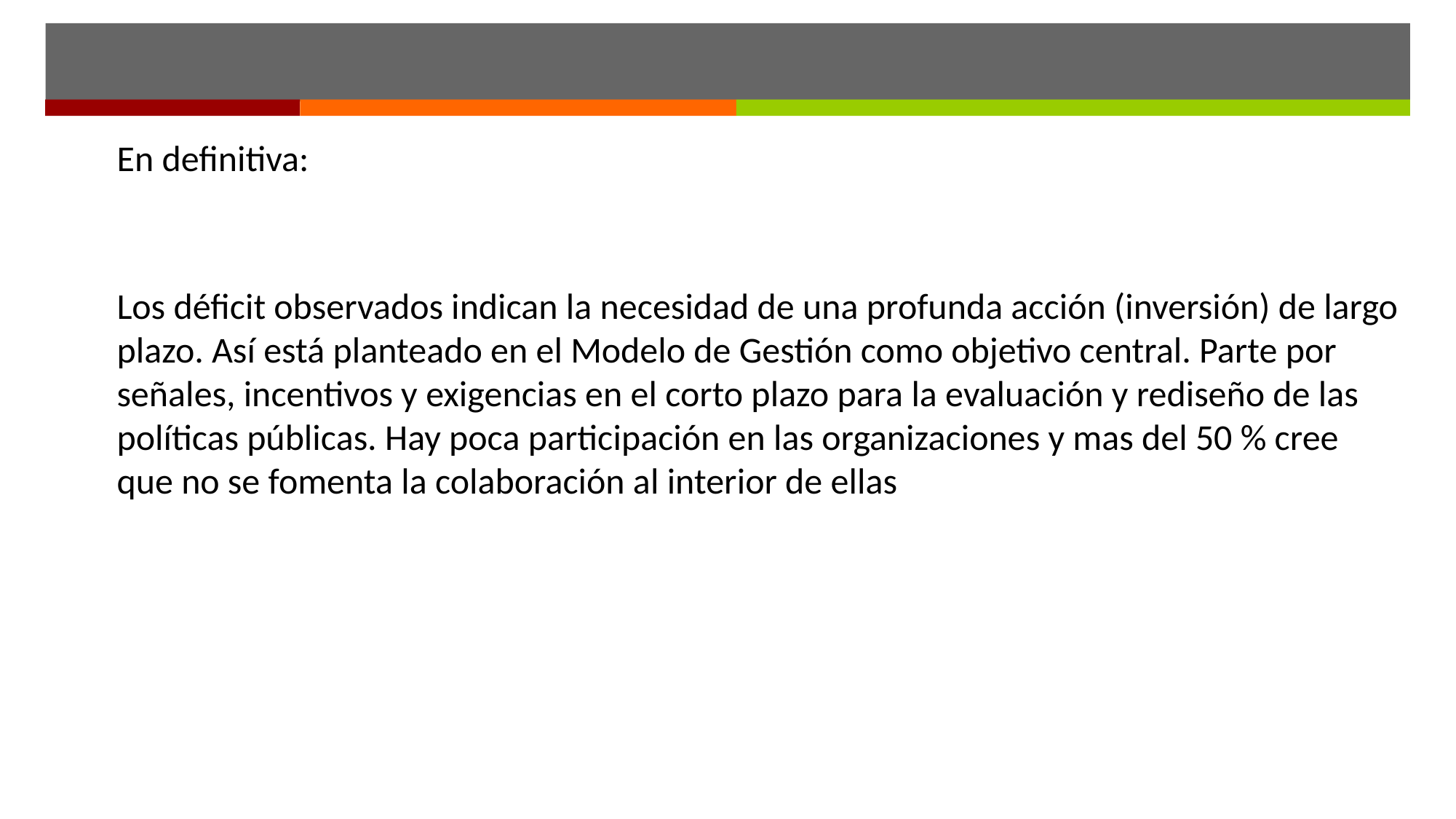

#
En definitiva:

Los déficit observados indican la necesidad de una profunda acción (inversión) de largo plazo. Así está planteado en el Modelo de Gestión como objetivo central. Parte por señales, incentivos y exigencias en el corto plazo para la evaluación y rediseño de las políticas públicas. Hay poca participación en las organizaciones y mas del 50 % cree que no se fomenta la colaboración al interior de ellas